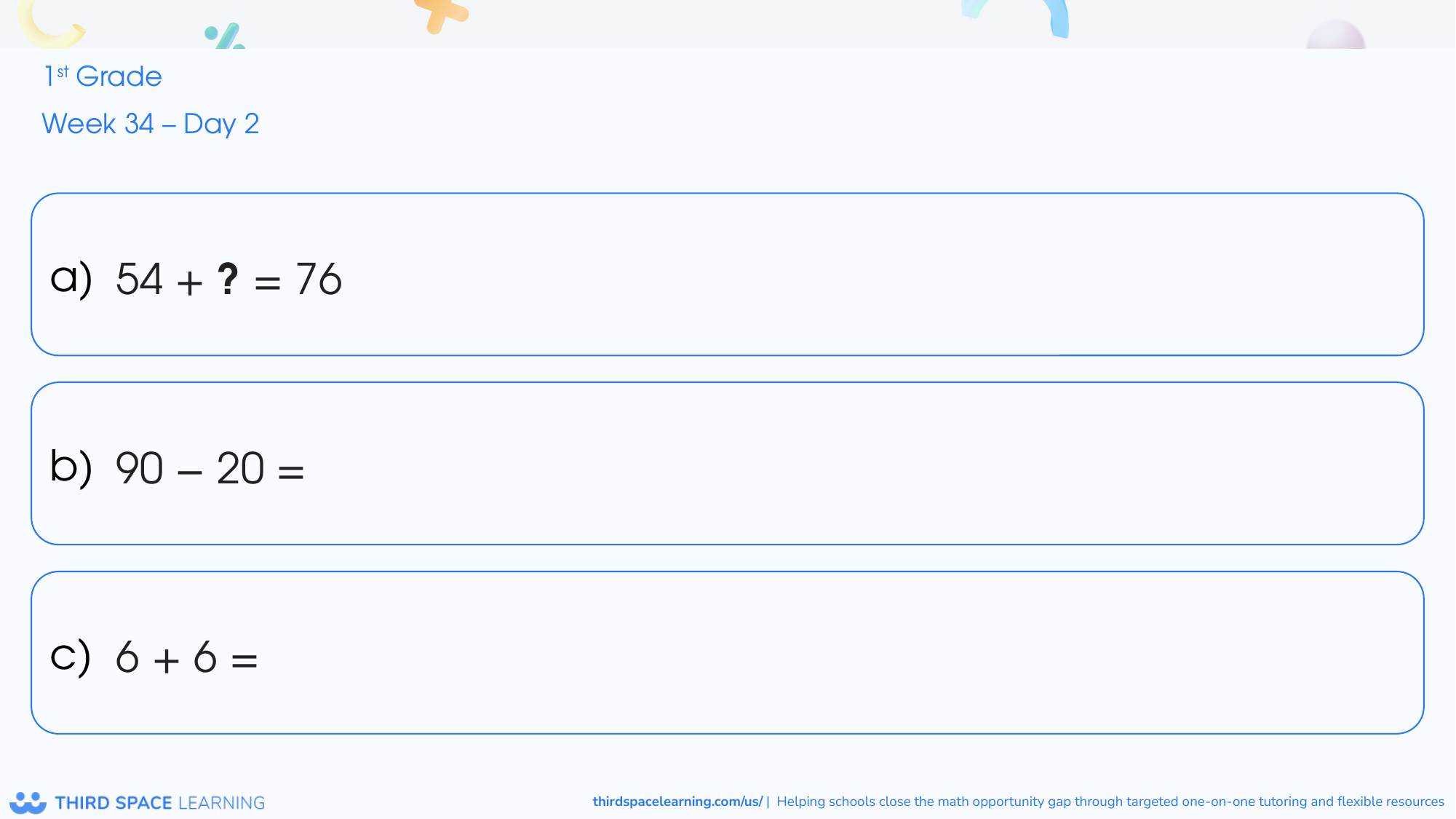

1st Grade
Week 34 – Day 2
54 + ? = 76
90 − 20 =
6 + 6 =